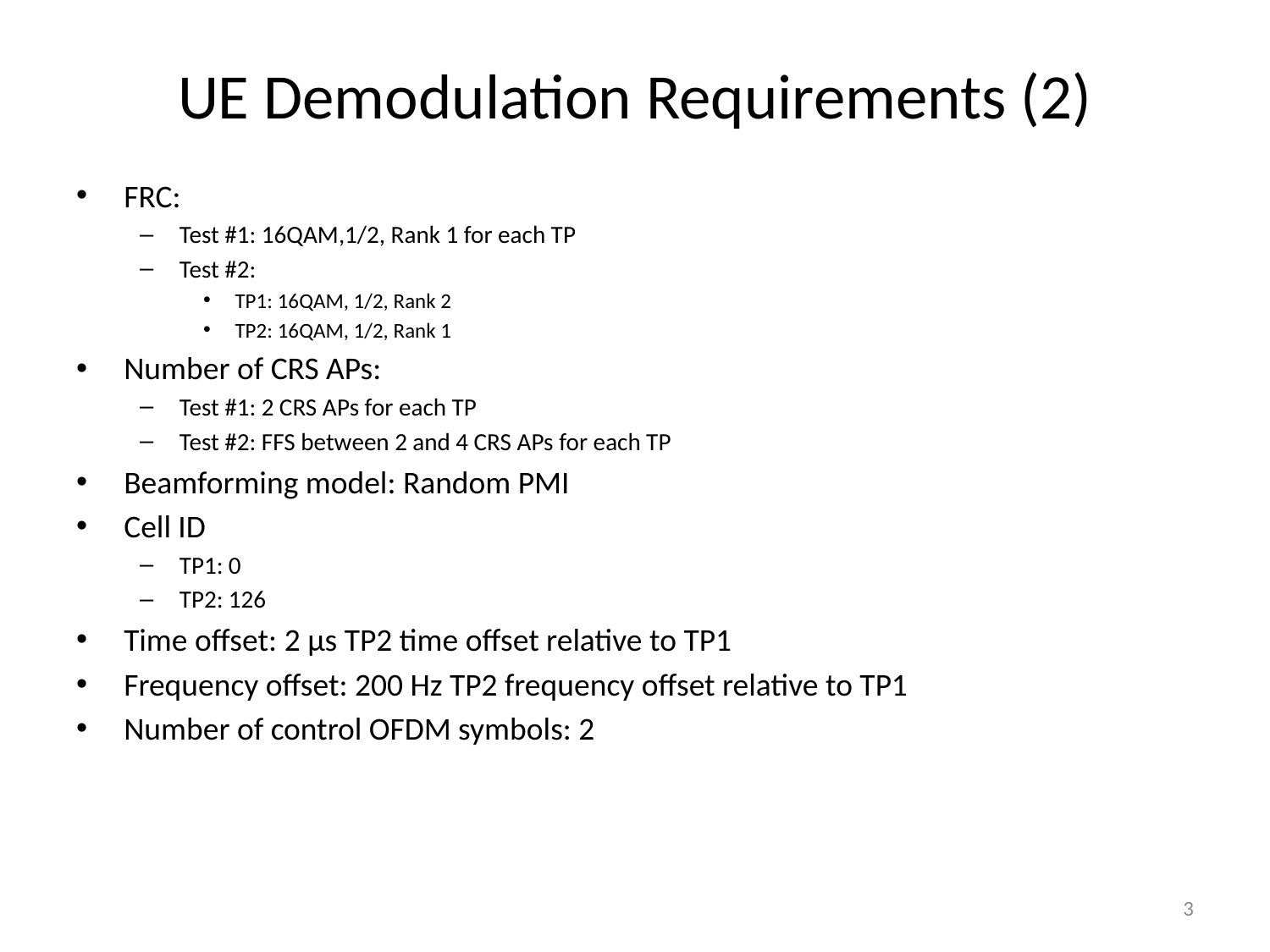

# UE Demodulation Requirements (2)
FRC:
Test #1: 16QAM,1/2, Rank 1 for each TP
Test #2:
TP1: 16QAM, 1/2, Rank 2
TP2: 16QAM, 1/2, Rank 1
Number of CRS APs:
Test #1: 2 CRS APs for each TP
Test #2: FFS between 2 and 4 CRS APs for each TP
Beamforming model: Random PMI
Cell ID
TP1: 0
TP2: 126
Time offset: 2 μs TP2 time offset relative to TP1
Frequency offset: 200 Hz TP2 frequency offset relative to TP1
Number of control OFDM symbols: 2
3